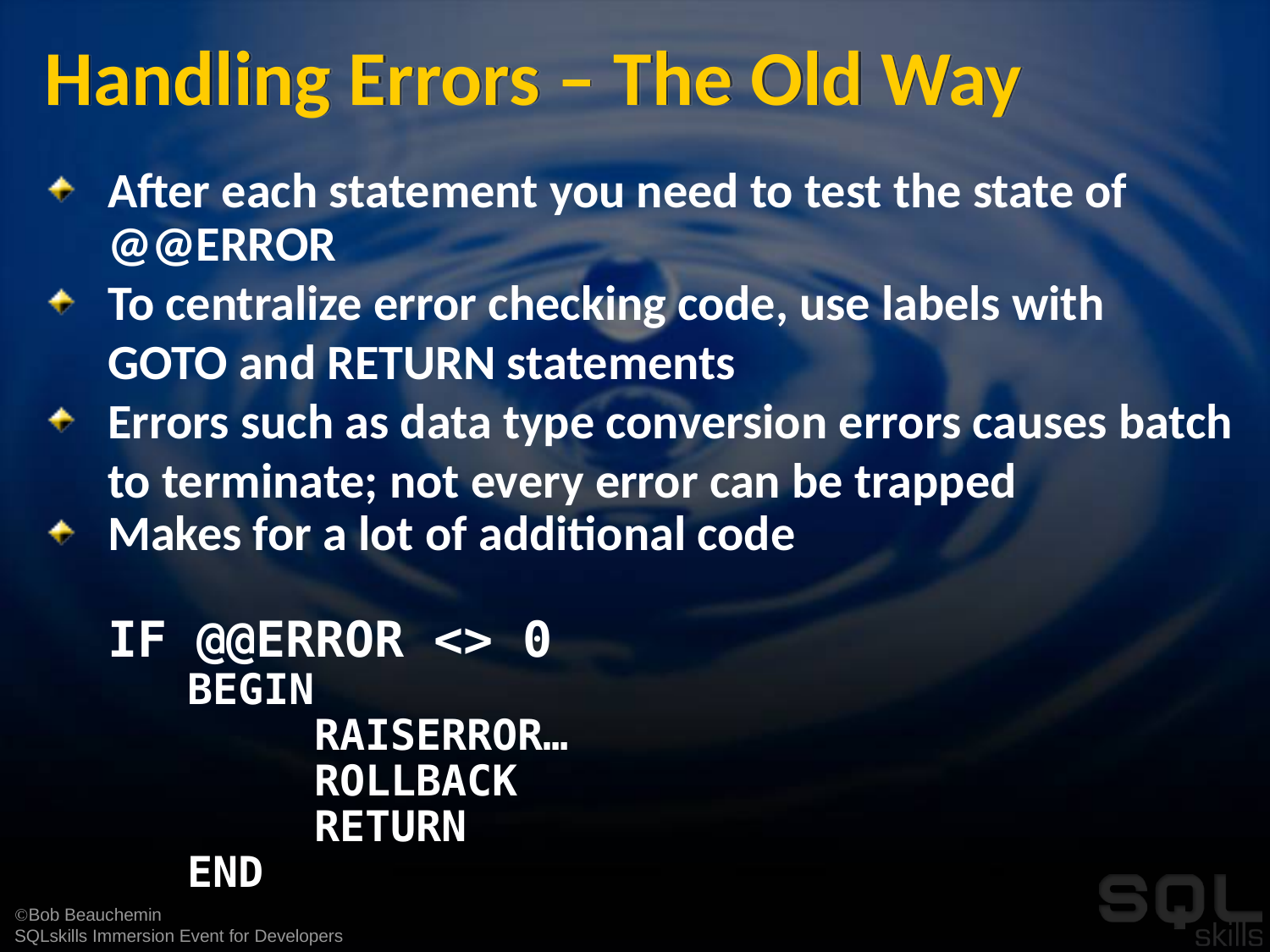

# Handling Errors – The Old Way
After each statement you need to test the state of @@ERROR
To centralize error checking code, use labels with GOTO and RETURN statements
Errors such as data type conversion errors causes batch to terminate; not every error can be trapped
Makes for a lot of additional code

	IF @@ERROR <> 0
	BEGIN
		RAISERROR…
		ROLLBACK
		RETURN
	END